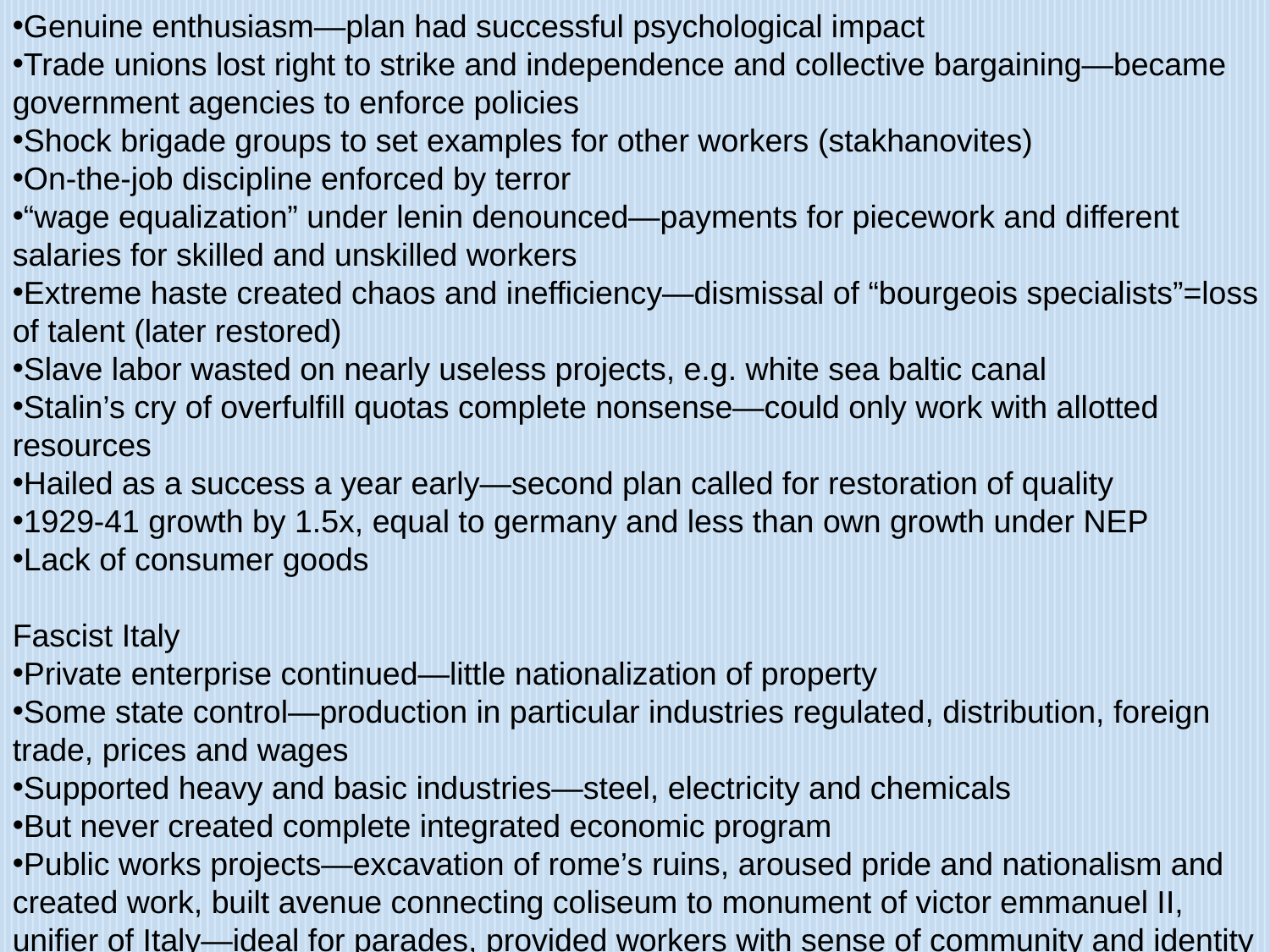

Genuine enthusiasm—plan had successful psychological impact
Trade unions lost right to strike and independence and collective bargaining—became government agencies to enforce policies
Shock brigade groups to set examples for other workers (stakhanovites)
On-the-job discipline enforced by terror
“wage equalization” under lenin denounced—payments for piecework and different salaries for skilled and unskilled workers
Extreme haste created chaos and inefficiency—dismissal of “bourgeois specialists”=loss of talent (later restored)
Slave labor wasted on nearly useless projects, e.g. white sea baltic canal
Stalin’s cry of overfulfill quotas complete nonsense—could only work with allotted resources
Hailed as a success a year early—second plan called for restoration of quality
1929-41 growth by 1.5x, equal to germany and less than own growth under NEP
Lack of consumer goods

Fascist Italy
Private enterprise continued—little nationalization of property
Some state control—production in particular industries regulated, distribution, foreign trade, prices and wages
Supported heavy and basic industries—steel, electricity and chemicals
But never created complete integrated economic program
Public works projects—excavation of rome’s ruins, aroused pride and nationalism and created work, built avenue connecting coliseum to monument of victor emmanuel II, unifier of Italy—ideal for parades, provided workers with sense of community and identity with regime, cleaning up and improving ports and harbors, hydroelectric works, electrifying railway, aqueducts